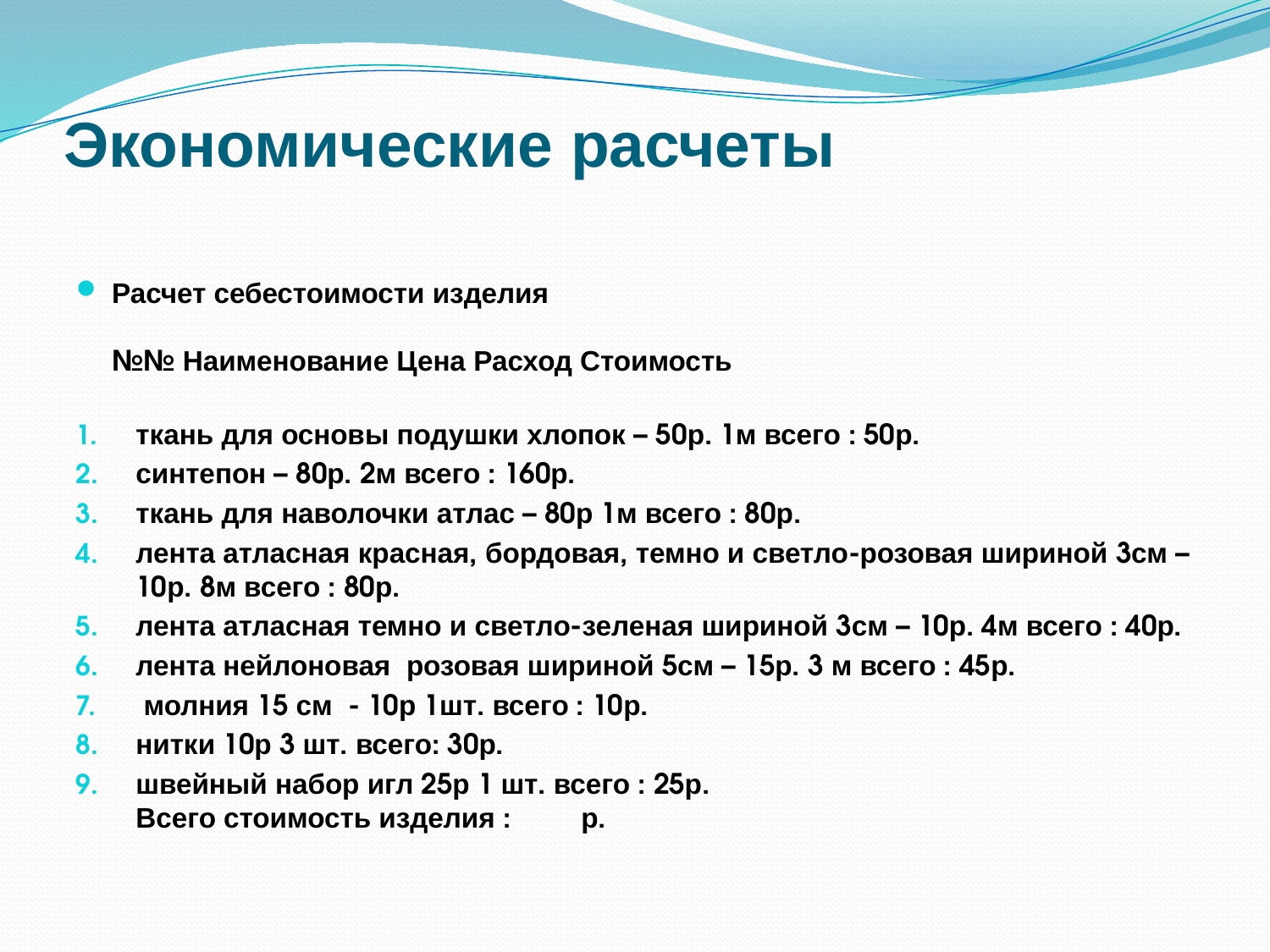

# Экономические расчеты
Расчет себестоимости изделия
№№ Наименование Цена Расход Стоимость
ткань для основы подушки хлопок – 50р. 1м всего : 50р.
синтепон – 80р. 2м всего : 160р.
ткань для наволочки атлас – 80р 1м всего : 80р.
лента атласная красная, бордовая, темно и светло-розовая шириной 3см – 10р. 8м всего : 80р.
лента атласная темно и светло-зеленая шириной 3см – 10р. 4м всего : 40р.
лента нейлоновая  розовая шириной 5см – 15р. 3 м всего : 45р.
 молния 15 см  - 10р 1шт. всего : 10р.
нитки 10р 3 шт. всего: 30р.
швейный набор игл 25р 1 шт. всего : 25р.
Всего стоимость изделия :         р.